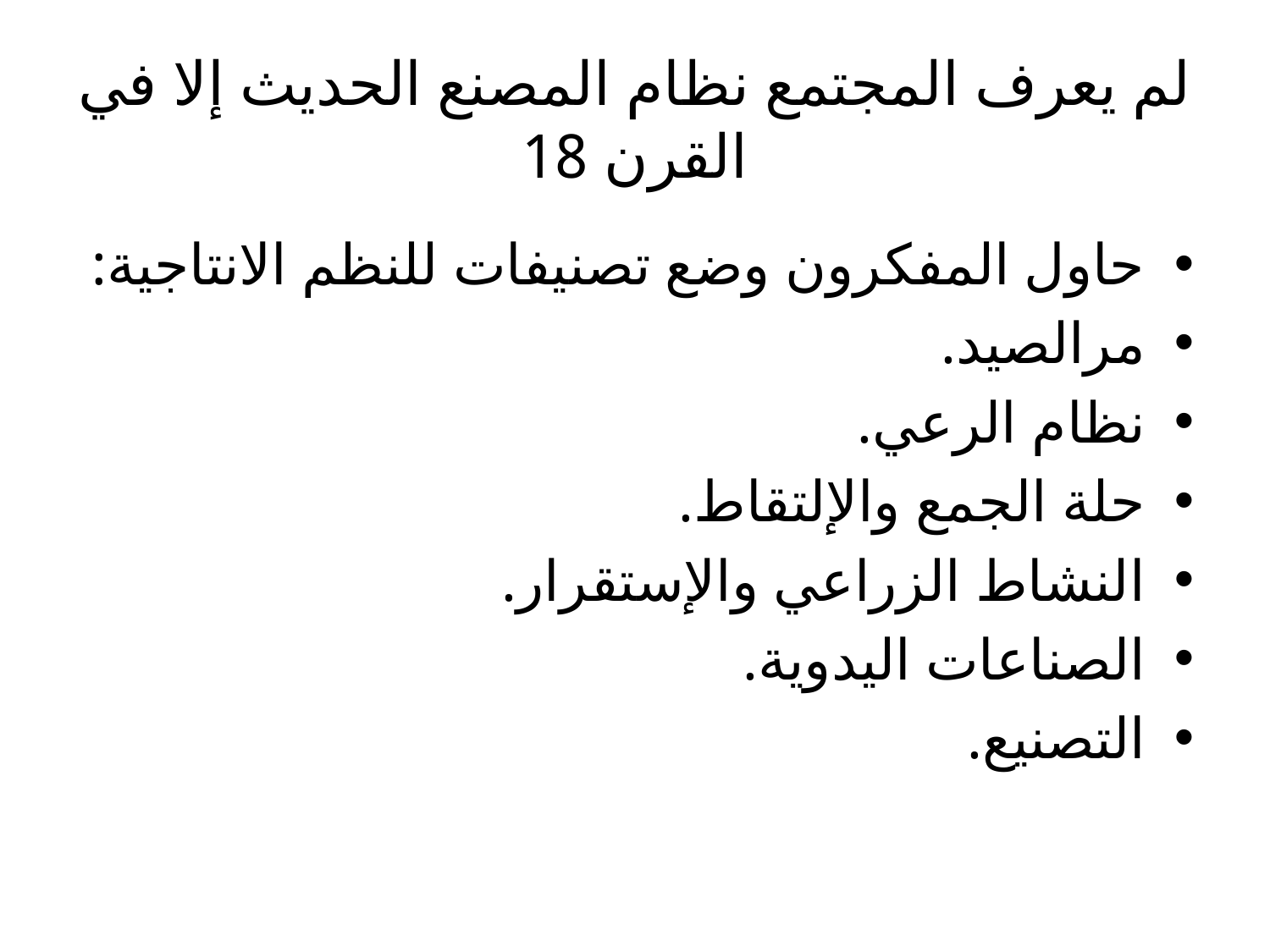

# لم يعرف المجتمع نظام المصنع الحديث إلا في القرن 18
حاول المفكرون وضع تصنيفات للنظم الانتاجية:
مرالصيد.
نظام الرعي.
حلة الجمع والإلتقاط.
النشاط الزراعي والإستقرار.
الصناعات اليدوية.
التصنيع.